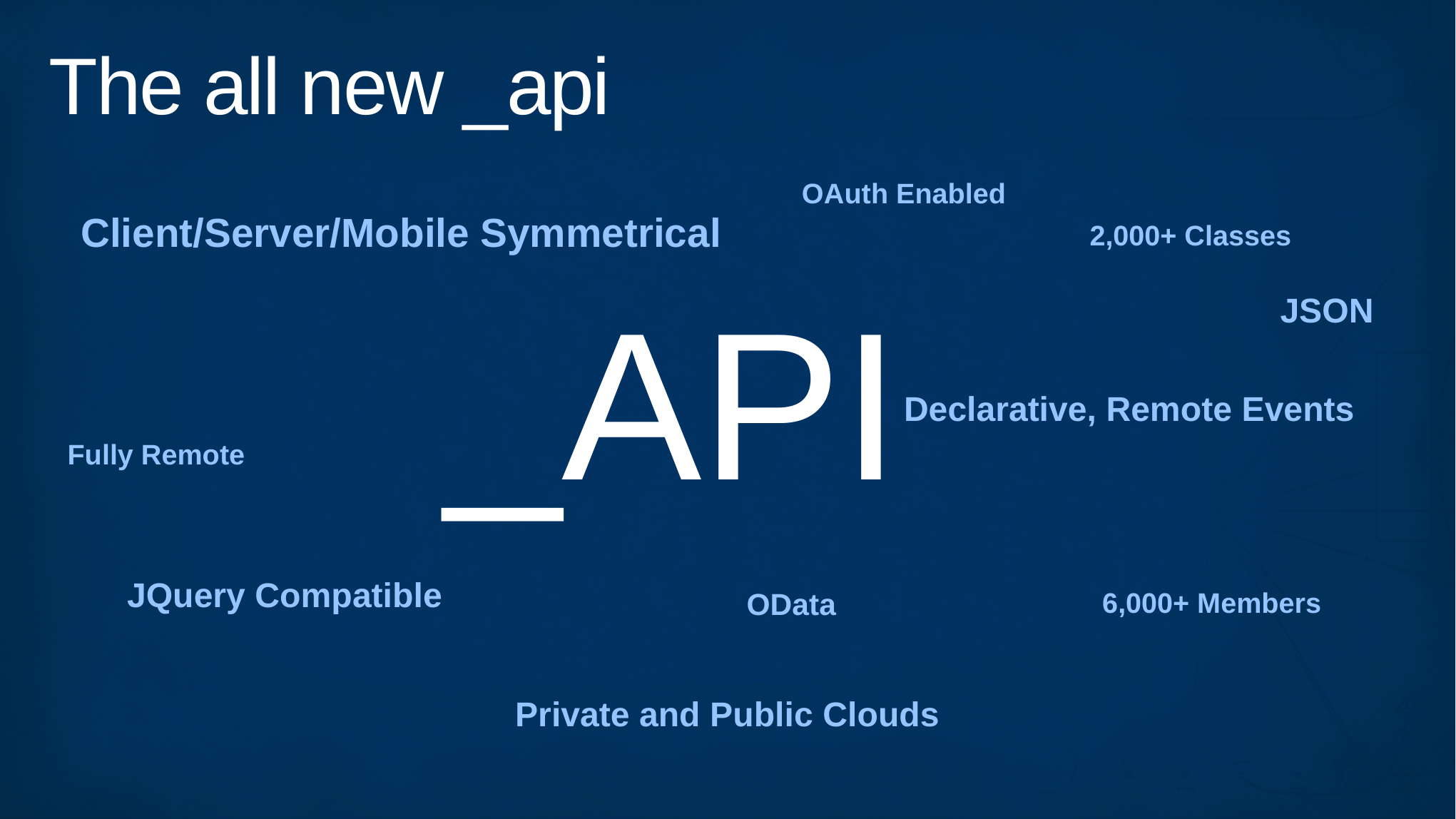

# The all new _api
OAuth Enabled
Client/Server/Mobile Symmetrical
2,000+ Classes
_API
JSON
Declarative, Remote Events
Fully Remote
JQuery Compatible
6,000+ Members
OData
Private and Public Clouds